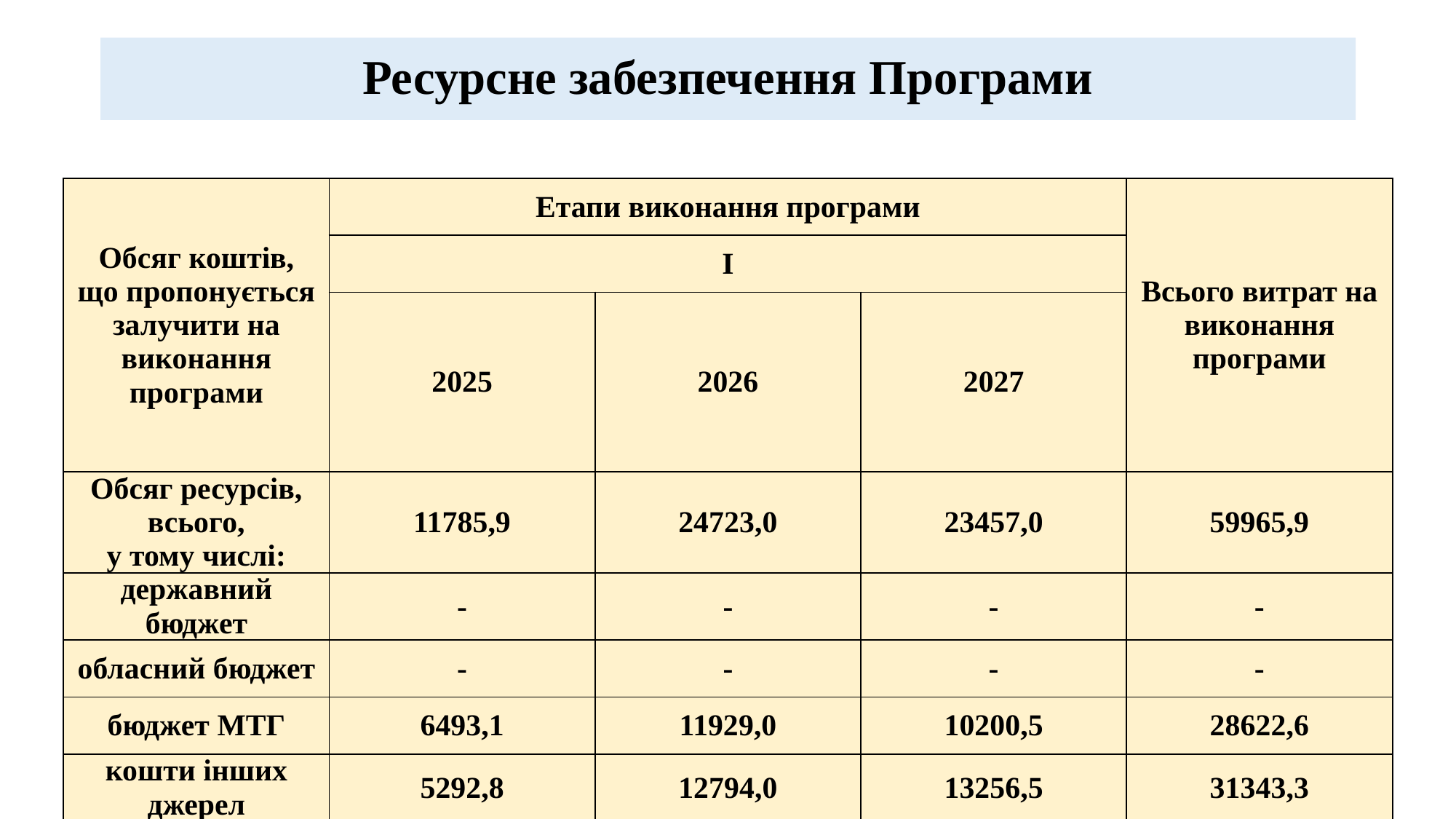

# Ресурсне забезпечення Програми
| Обсяг коштів, що пропонується залучити на виконання програми | Етапи виконання програми |  |  | Всього витрат на виконання програми |
| --- | --- | --- | --- | --- |
|  | І |  |  |  |
|  | 2025 | 2026 | 2027 |  |
| Обсяг ресурсів, всього, у тому числі: | 11785,9 | 24723,0 | 23457,0 | 59965,9 |
| державний бюджет | - | - | - | - |
| обласний бюджет | - | - | - | - |
| бюджет МТГ | 6493,1 | 11929,0 | 10200,5 | 28622,6 |
| кошти інших джерел | 5292,8 | 12794,0 | 13256,5 | 31343,3 |